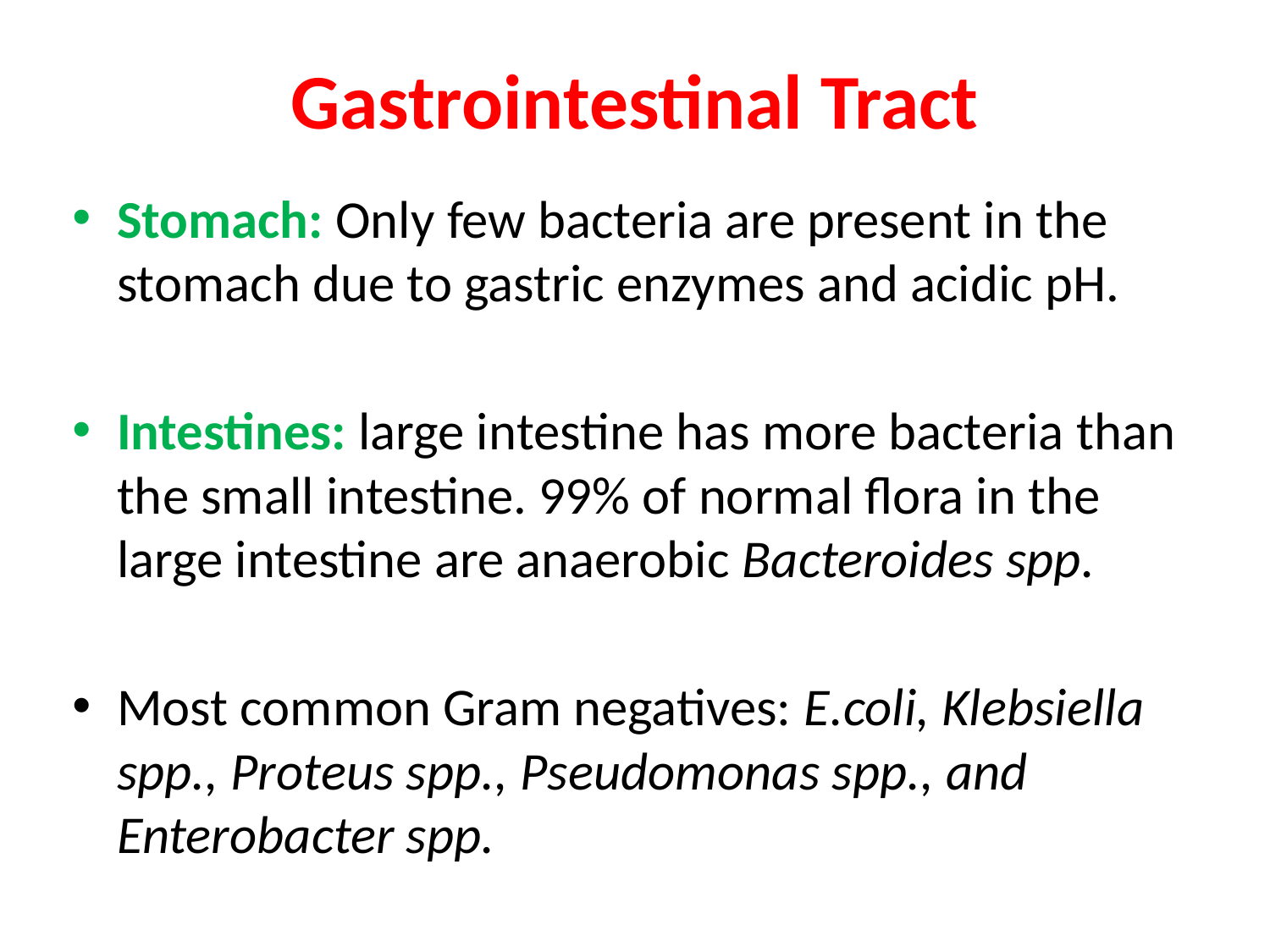

# Gastrointestinal Tract
Stomach: Only few bacteria are present in the stomach due to gastric enzymes and acidic pH.

Intestines: large intestine has more bacteria than the small intestine. 99% of normal flora in the large intestine are anaerobic Bacteroides spp.

Most common Gram negatives: E.coli, Klebsiella spp., Proteus spp., Pseudomonas spp., and Enterobacter spp.